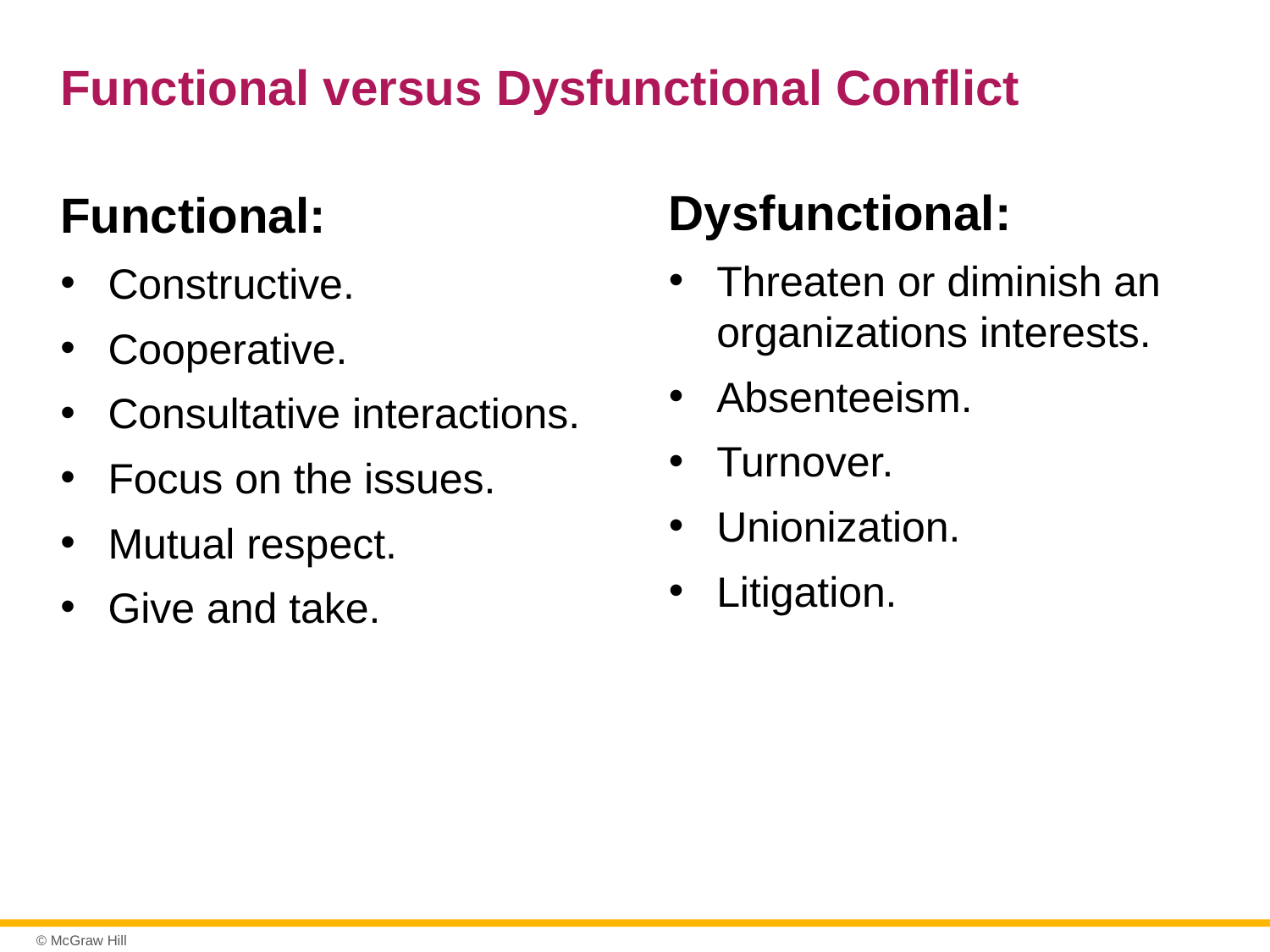

# Functional versus Dysfunctional Conflict
Dysfunctional:
Threaten or diminish an organizations interests.
Absenteeism.
Turnover.
Unionization.
Litigation.
Functional:
Constructive.
Cooperative.
Consultative interactions.
Focus on the issues.
Mutual respect.
Give and take.